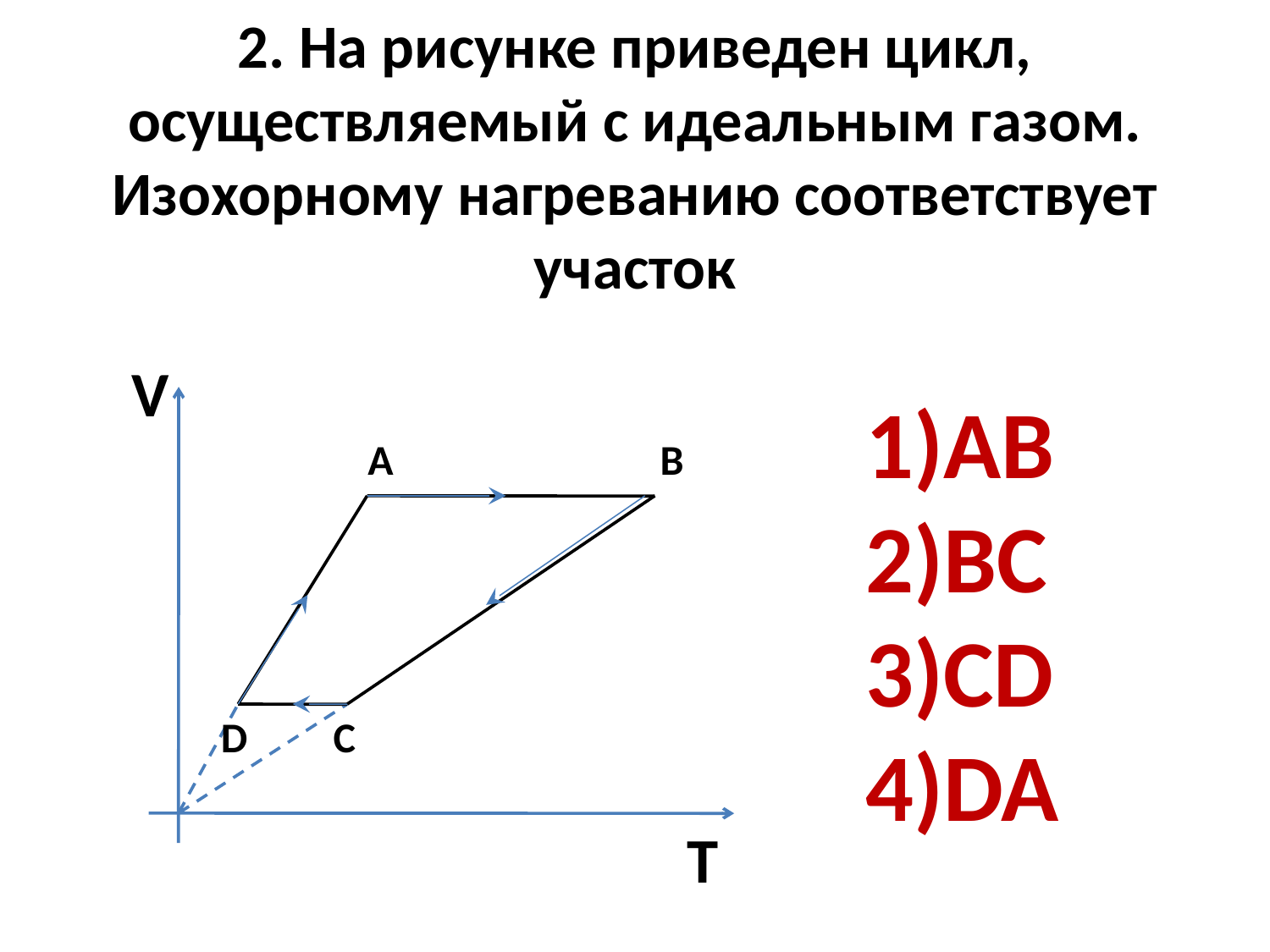

# 2. На рисунке приведен цикл, осуществляемый с идеальным газом. Изохорному нагреванию соответствует участок

V
АВ
ВС
СD
DA
     А                            В
D         C
T